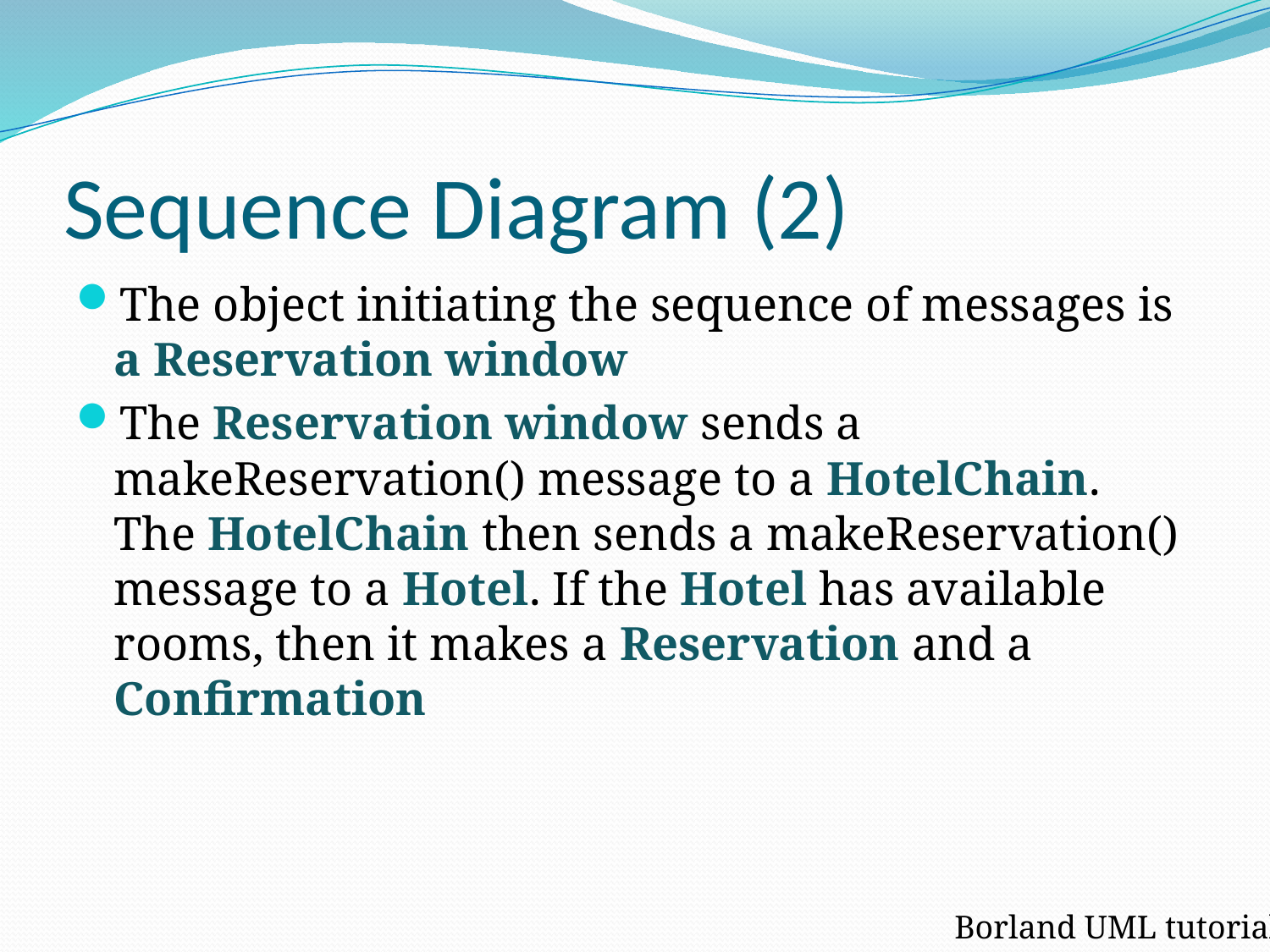

# Sequence Diagram (2)
The object initiating the sequence of messages is a Reservation window
The Reservation window sends a makeReservation() message to a HotelChain. The HotelChain then sends a makeReservation() message to a Hotel. If the Hotel has available rooms, then it makes a Reservation and a Confirmation
Borland UML tutorial